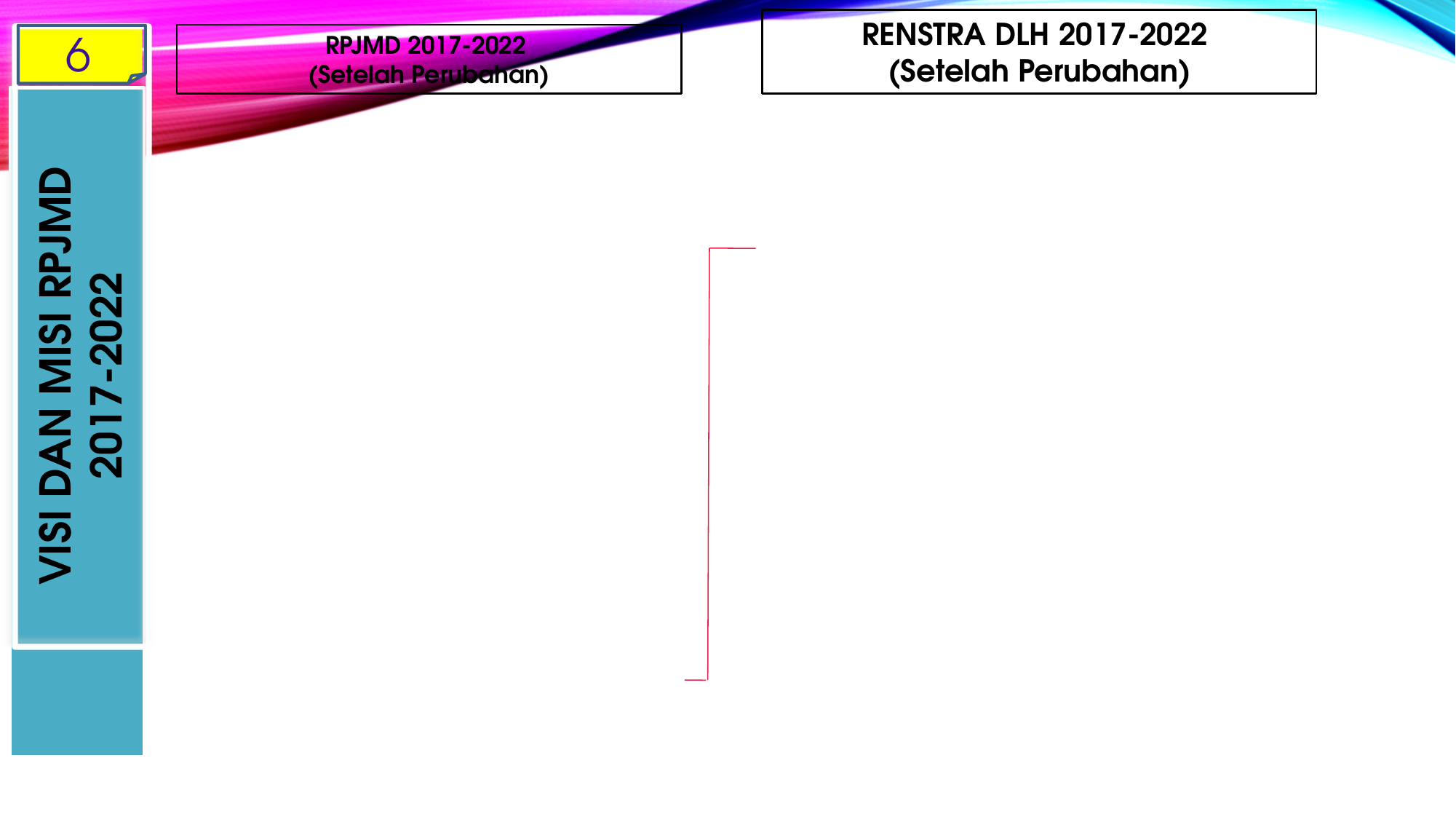

RENSTRA DLH 2017-2022
(Setelah Perubahan)
RPJMD 2017-2022
(Setelah Perubahan)

6

VISI

VISI DAN MISI RPJMD 2017-2022
VISI DAN MISI RPJMD 2017-2022